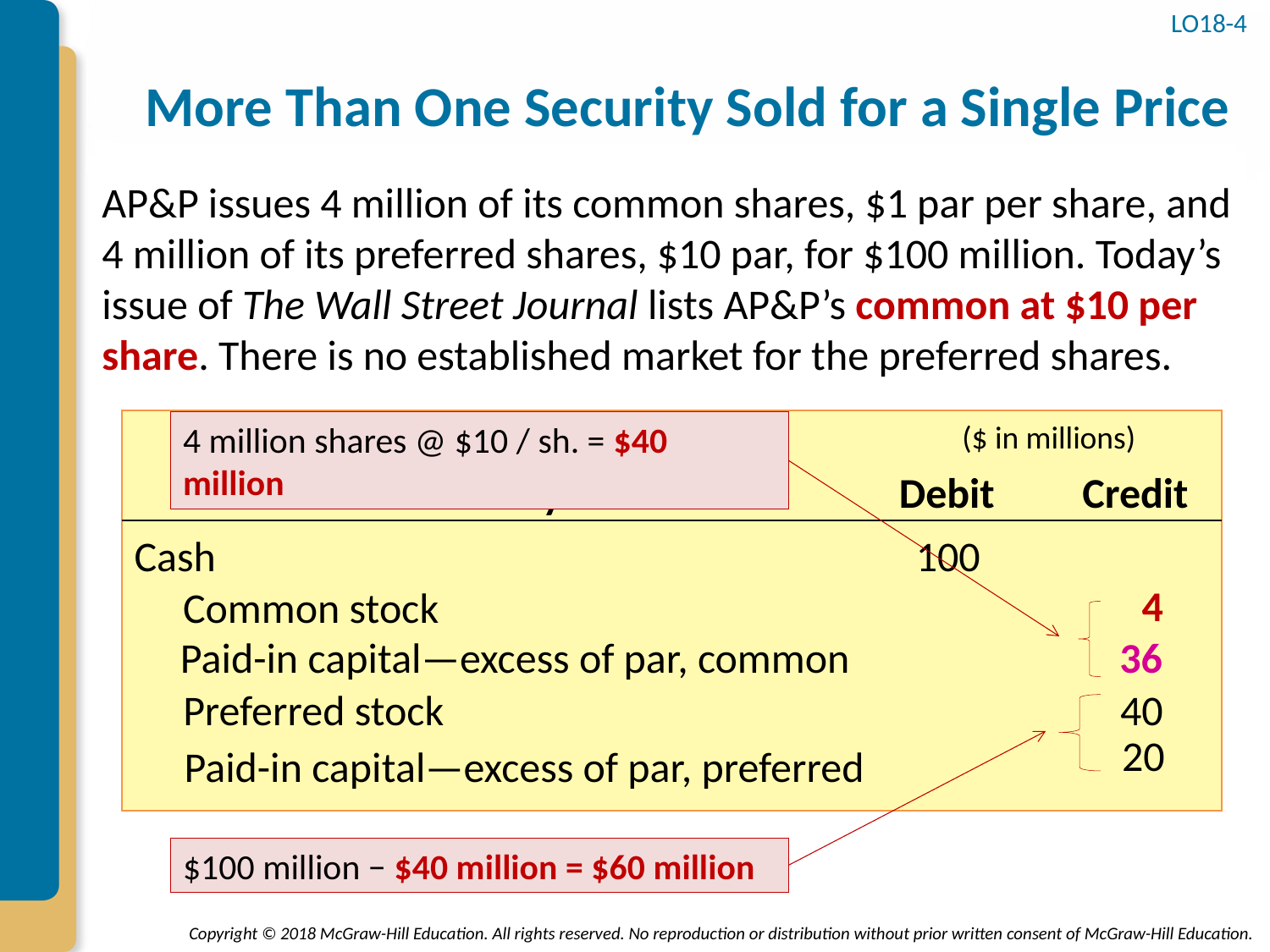

# More Than One Security Sold for a Single Price
LO18-4
AP&P issues 4 million of its common shares, $1 par per share, and 4 million of its preferred shares, $10 par, for $100 million. Today’s issue of The Wall Street Journal lists AP&P’s common at $10 per share. There is no established market for the preferred shares.

($ in millions)
4 million shares @ $10 / sh. = $40 million
Debit
Credit
Journal Entry
Cash
100
4
	Common stock

	Paid-in capital—excess of par, common
36
	Preferred stock
40

20
	Paid-in capital—excess of par, preferred
$100 million − $40 million = $60 million